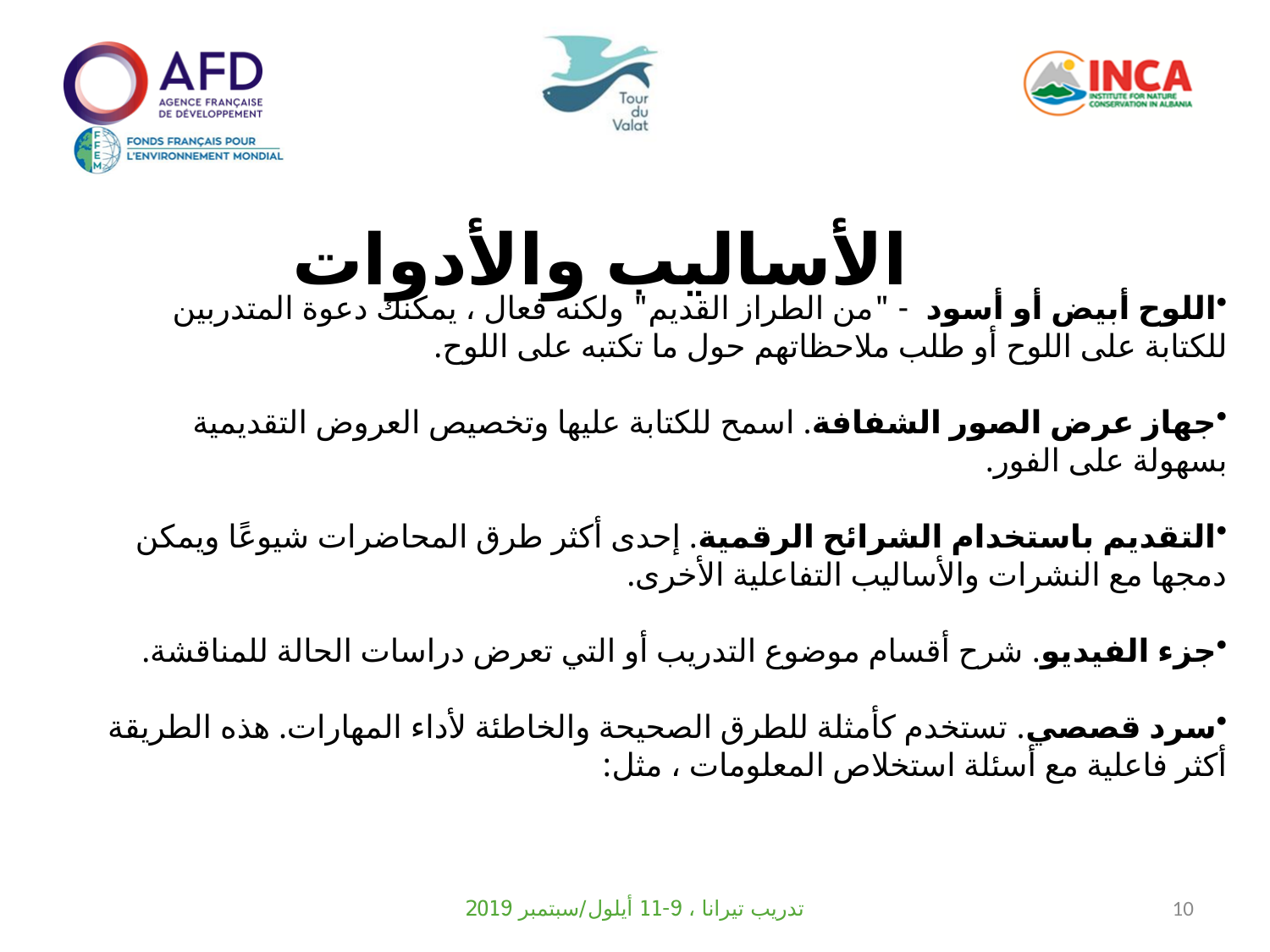

الأساليب والأدوات
اللوح أبيض أو أسود  - "من الطراز القديم" ولكنه فعال ، يمكنك دعوة المتدربين للكتابة على اللوح أو طلب ملاحظاتهم حول ما تكتبه على اللوح.

جهاز عرض الصور الشفافة. اسمح للكتابة عليها وتخصيص العروض التقديمية بسهولة على الفور.

التقديم باستخدام الشرائح الرقمية. إحدى أكثر طرق المحاضرات شيوعًا ويمكن دمجها مع النشرات والأساليب التفاعلية الأخرى.

جزء الفيديو. شرح أقسام موضوع التدريب أو التي تعرض دراسات الحالة للمناقشة.

سرد قصصي. تستخدم كأمثلة للطرق الصحيحة والخاطئة لأداء المهارات. هذه الطريقة أكثر فاعلية مع أسئلة استخلاص المعلومات ، مثل:

تدريب تيرانا ، 9-11 أيلول/سبتمبر 2019
10